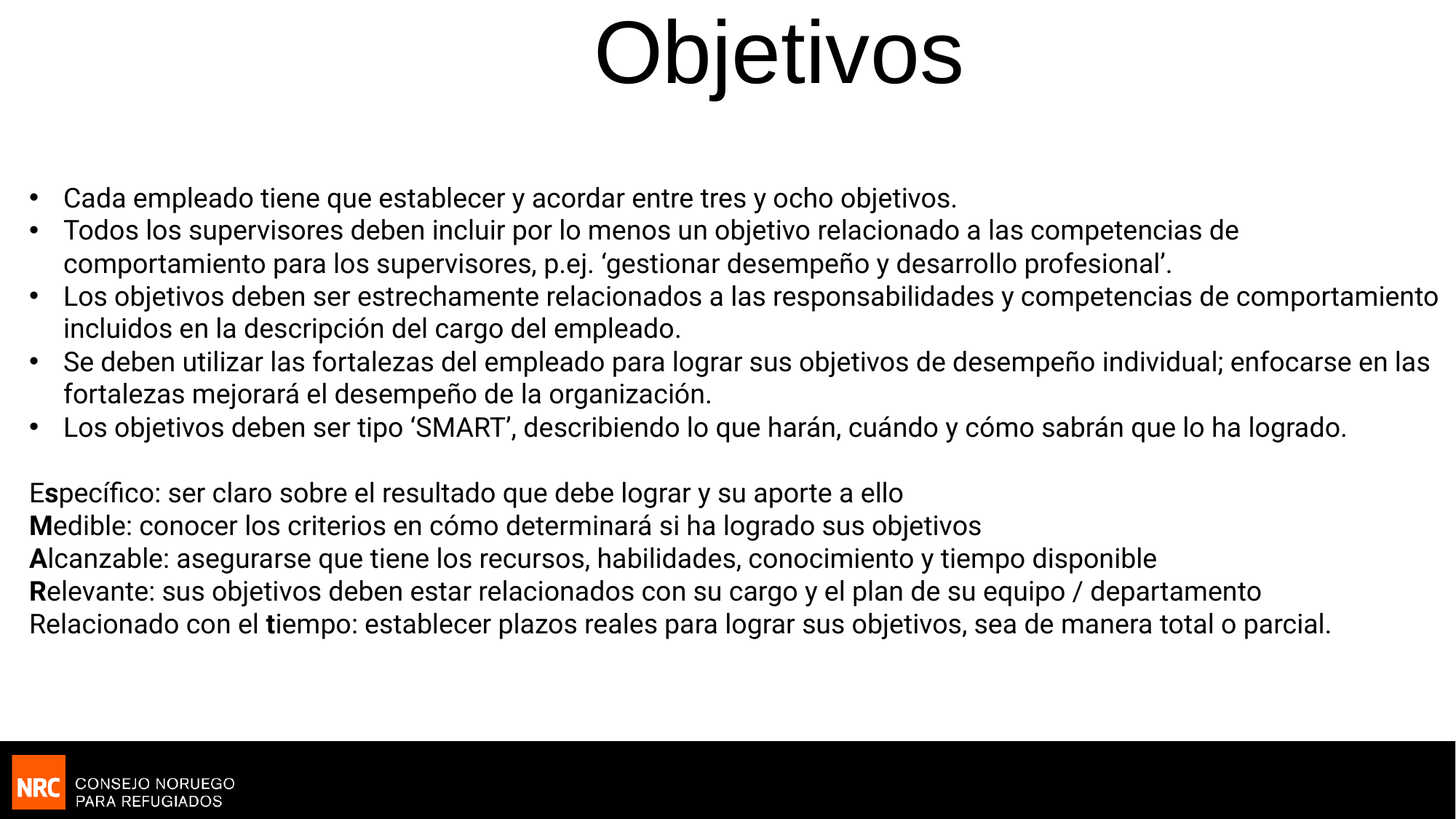

# Objetivos

Cada empleado tiene que establecer y acordar entre tres y ocho objetivos.
Todos los supervisores deben incluir por lo menos un objetivo relacionado a las competencias de comportamiento para los supervisores, p.ej. ‘gestionar desempeño y desarrollo profesional’.
Los objetivos deben ser estrechamente relacionados a las responsabilidades y competencias de comportamiento incluidos en la descripción del cargo del empleado.
Se deben utilizar las fortalezas del empleado para lograr sus objetivos de desempeño individual; enfocarse en las fortalezas mejorará el desempeño de la organización.
Los objetivos deben ser tipo ‘SMART’, describiendo lo que harán, cuándo y cómo sabrán que lo ha logrado.

Específico: ser claro sobre el resultado que debe lograr y su aporte a ello
Medible: conocer los criterios en cómo determinará si ha logrado sus objetivos
Alcanzable: asegurarse que tiene los recursos, habilidades, conocimiento y tiempo disponible
Relevante: sus objetivos deben estar relacionados con su cargo y el plan de su equipo / departamento
Relacionado con el tiempo: establecer plazos reales para lograr sus objetivos, sea de manera total o parcial.